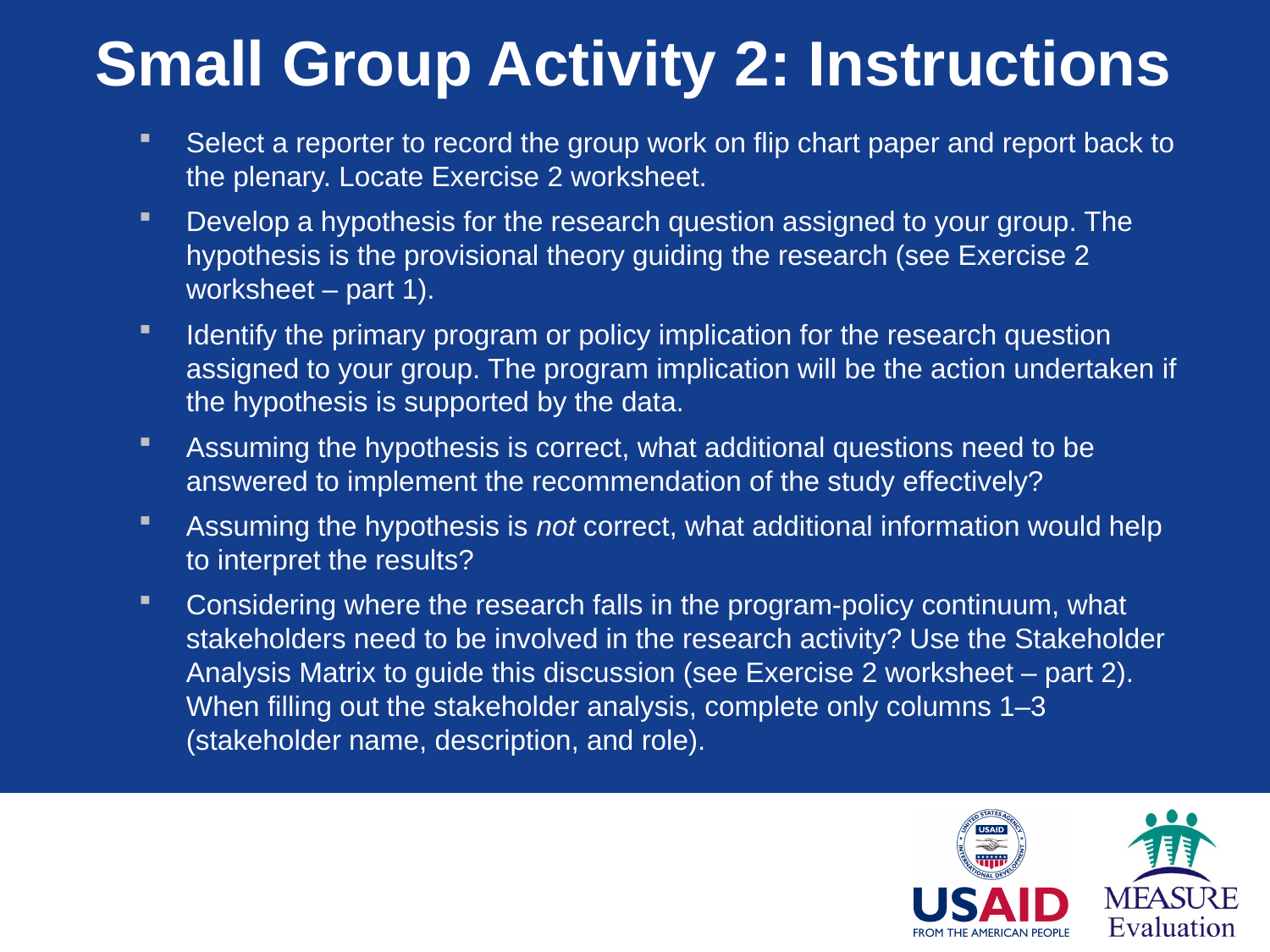

# Small Group Activity 2: Instructions
Select a reporter to record the group work on flip chart paper and report back to the plenary. Locate Exercise 2 worksheet.
Develop a hypothesis for the research question assigned to your group. The hypothesis is the provisional theory guiding the research (see Exercise 2 worksheet – part 1).
Identify the primary program or policy implication for the research question assigned to your group. The program implication will be the action undertaken if the hypothesis is supported by the data.
Assuming the hypothesis is correct, what additional questions need to be answered to implement the recommendation of the study effectively?
Assuming the hypothesis is not correct, what additional information would help to interpret the results?
Considering where the research falls in the program-policy continuum, what stakeholders need to be involved in the research activity? Use the Stakeholder Analysis Matrix to guide this discussion (see Exercise 2 worksheet – part 2). When filling out the stakeholder analysis, complete only columns 1–3 (stakeholder name, description, and role).